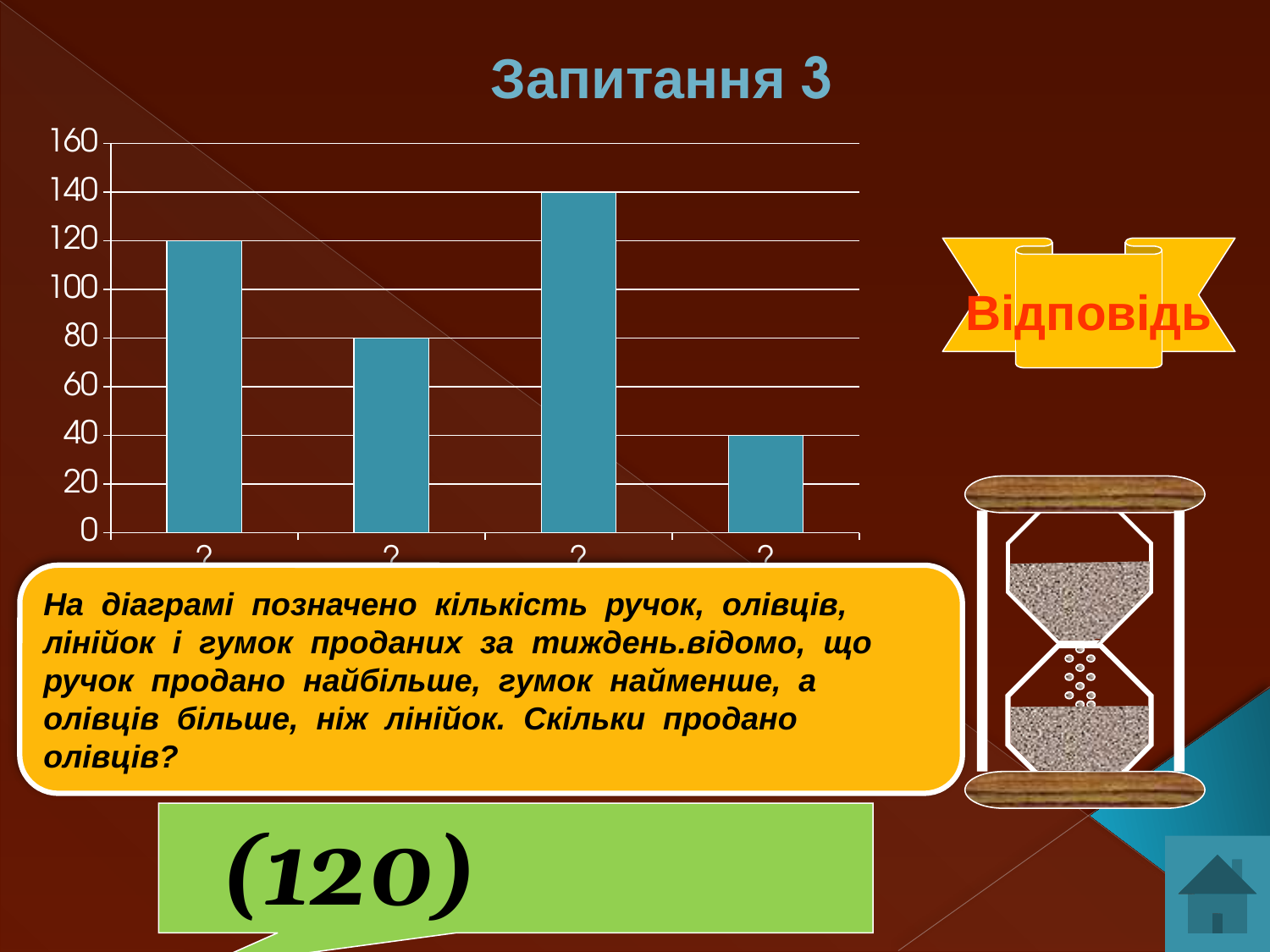

Запитання 3

### Chart

| Category | Ряд 1 |
|---|---|
| ? | 120.0 |
| ? | 80.0 |
| ? | 140.0 |
| ? | 40.0 |

Відповідь

На  діаграмі  позначено  кількість  ручок,  олівців,  лінійок  і  гумок  проданих  за  тиждень.відомо,  що  ручок  продано  найбільше,  гумок  найменше,  а  олівців  більше,  ніж  лінійок.  Скільки  продано  олівців?

  (120)